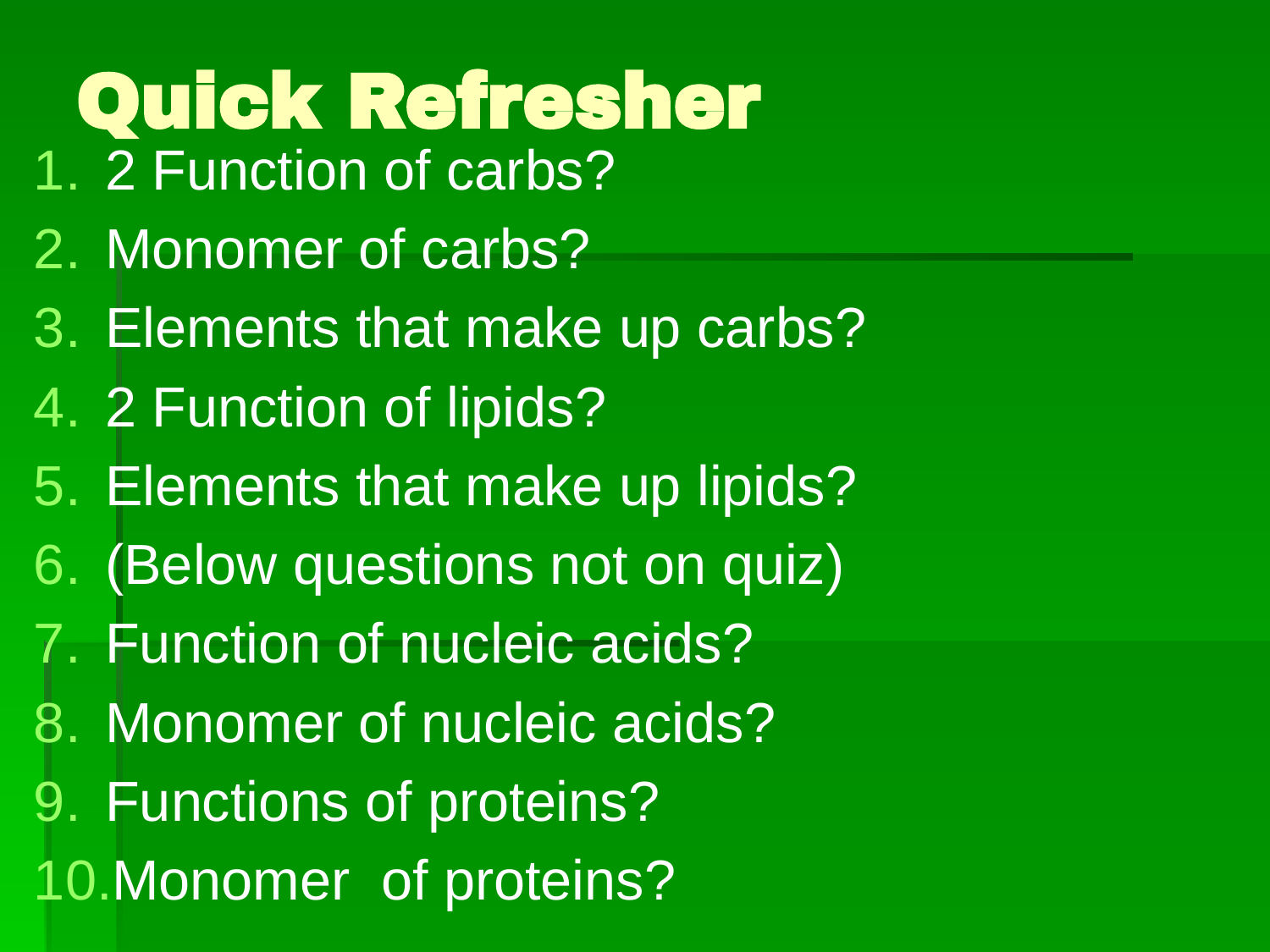

# Quick Refresher
2 Function of carbs?
Monomer of carbs?
Elements that make up carbs?
2 Function of lipids?
Elements that make up lipids?
(Below questions not on quiz)
Function of nucleic acids?
Monomer of nucleic acids?
Functions of proteins?
Monomer  of proteins?